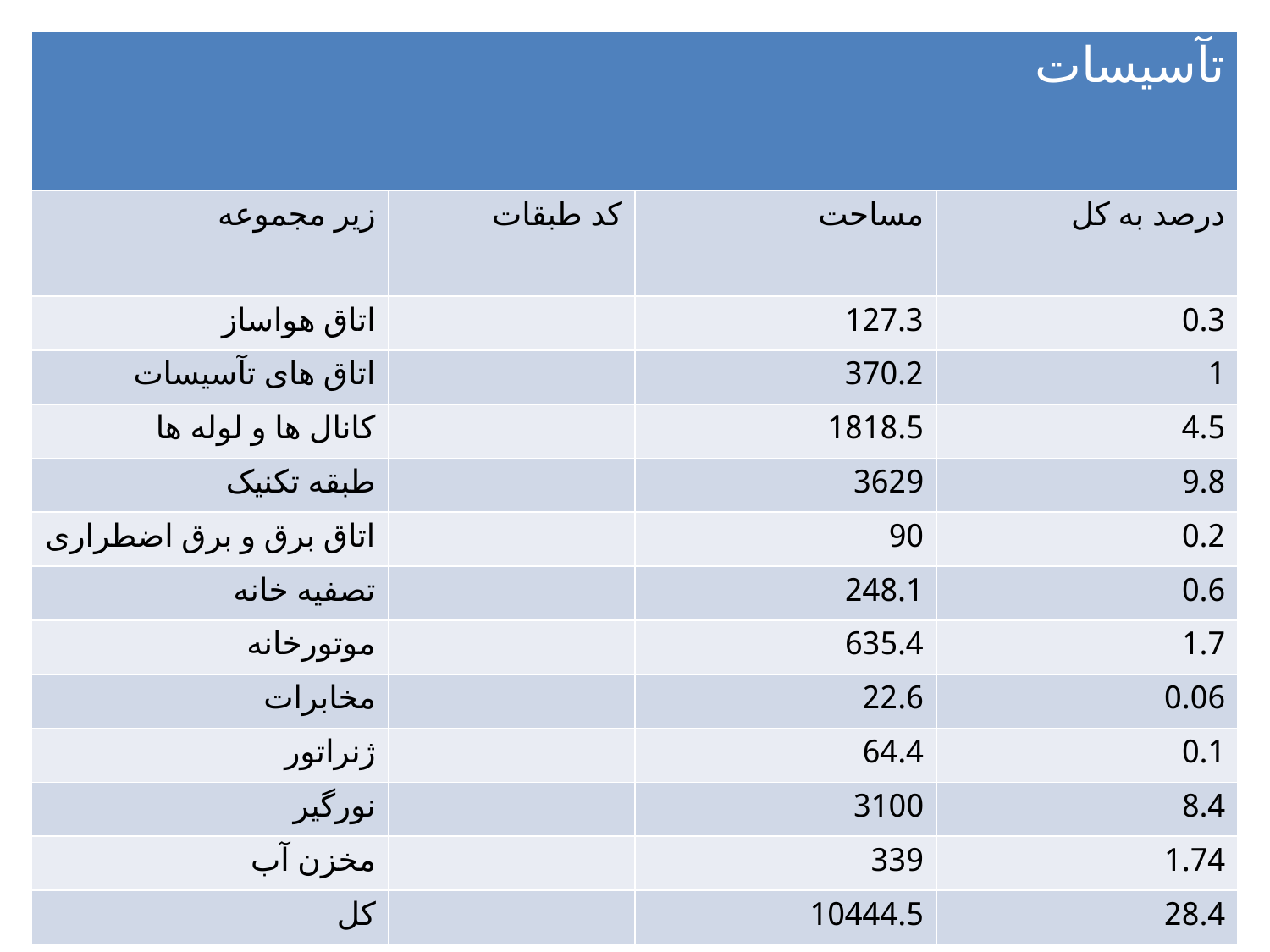

| تآسیسات |  |  |  |
| --- | --- | --- | --- |
| زیر مجموعه | کد طبقات | مساحت | درصد به کل |
| اتاق هواساز |  | 127.3 | 0.3 |
| اتاق های تآسیسات |  | 370.2 | 1 |
| کانال ها و لوله ها |  | 1818.5 | 4.5 |
| طبقه تکنیک |  | 3629 | 9.8 |
| اتاق برق و برق اضطراری |  | 90 | 0.2 |
| تصفیه خانه |  | 248.1 | 0.6 |
| موتورخانه |  | 635.4 | 1.7 |
| مخابرات |  | 22.6 | 0.06 |
| ژنراتور |  | 64.4 | 0.1 |
| نورگیر |  | 3100 | 8.4 |
| مخزن آب |  | 339 | 1.74 |
| کل |  | 10444.5 | 28.4 |
#